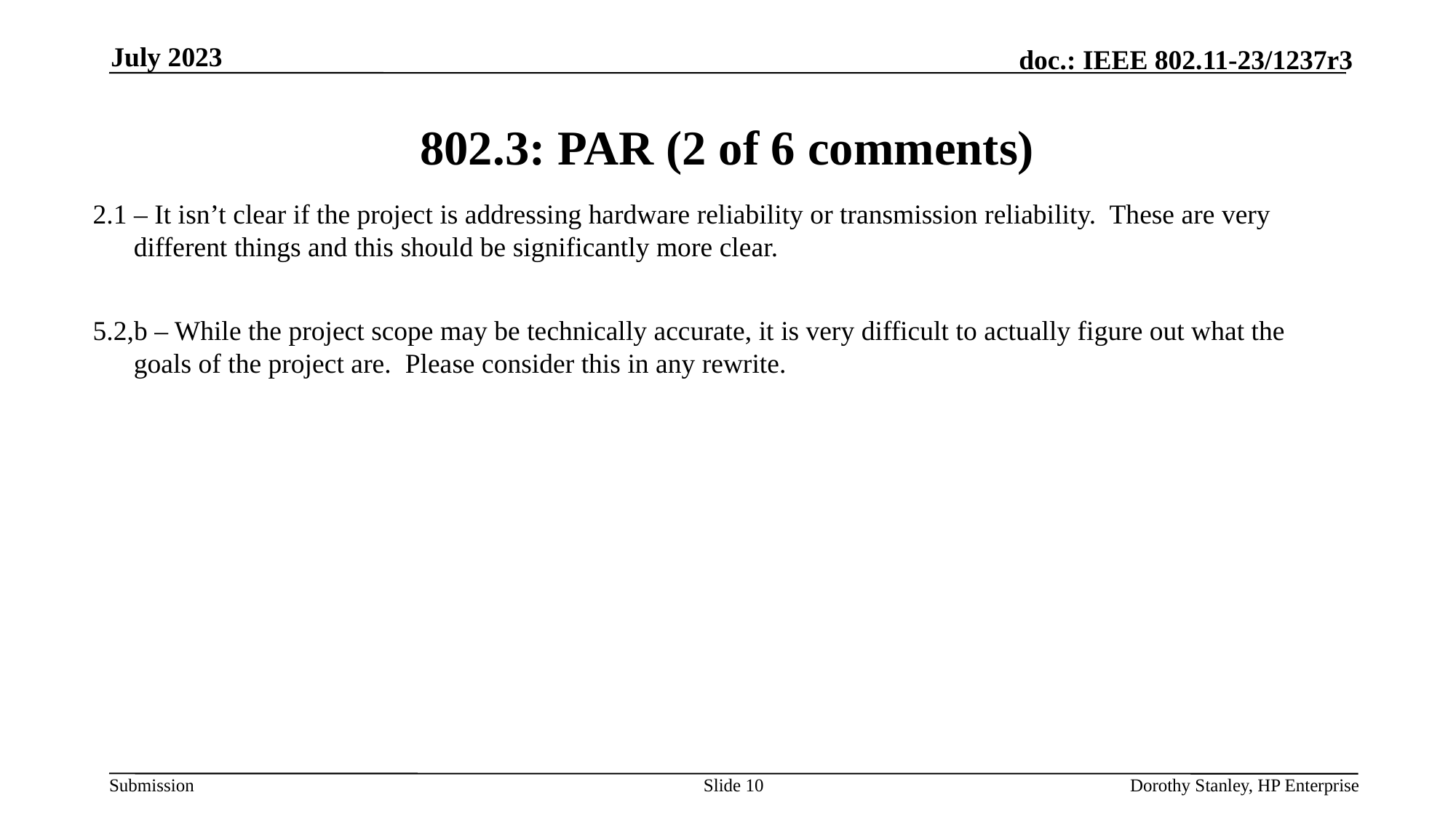

July 2023
# 802.3: PAR (2 of 6 comments)
2.1 – It isn’t clear if the project is addressing hardware reliability or transmission reliability.  These are very different things and this should be significantly more clear.

5.2,b – While the project scope may be technically accurate, it is very difficult to actually figure out what the goals of the project are.  Please consider this in any rewrite.

Slide 10
Dorothy Stanley, HP Enterprise